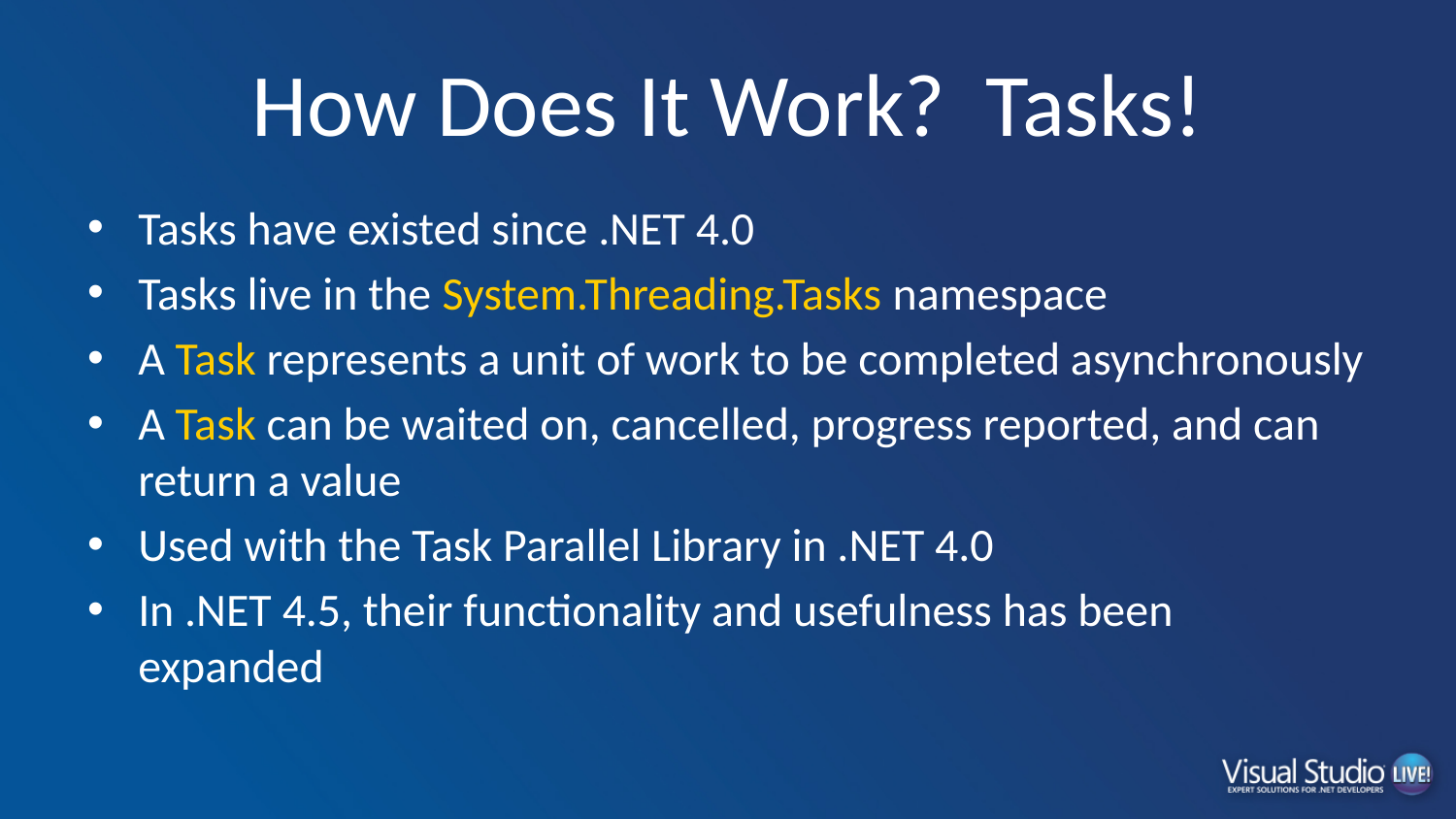

# How Does It Work?  Tasks!
Tasks have existed since .NET 4.0
Tasks live in the System.Threading.Tasks namespace
A Task represents a unit of work to be completed asynchronously
A Task can be waited on, cancelled, progress reported, and can return a value
Used with the Task Parallel Library in .NET 4.0
In .NET 4.5, their functionality and usefulness has been expanded